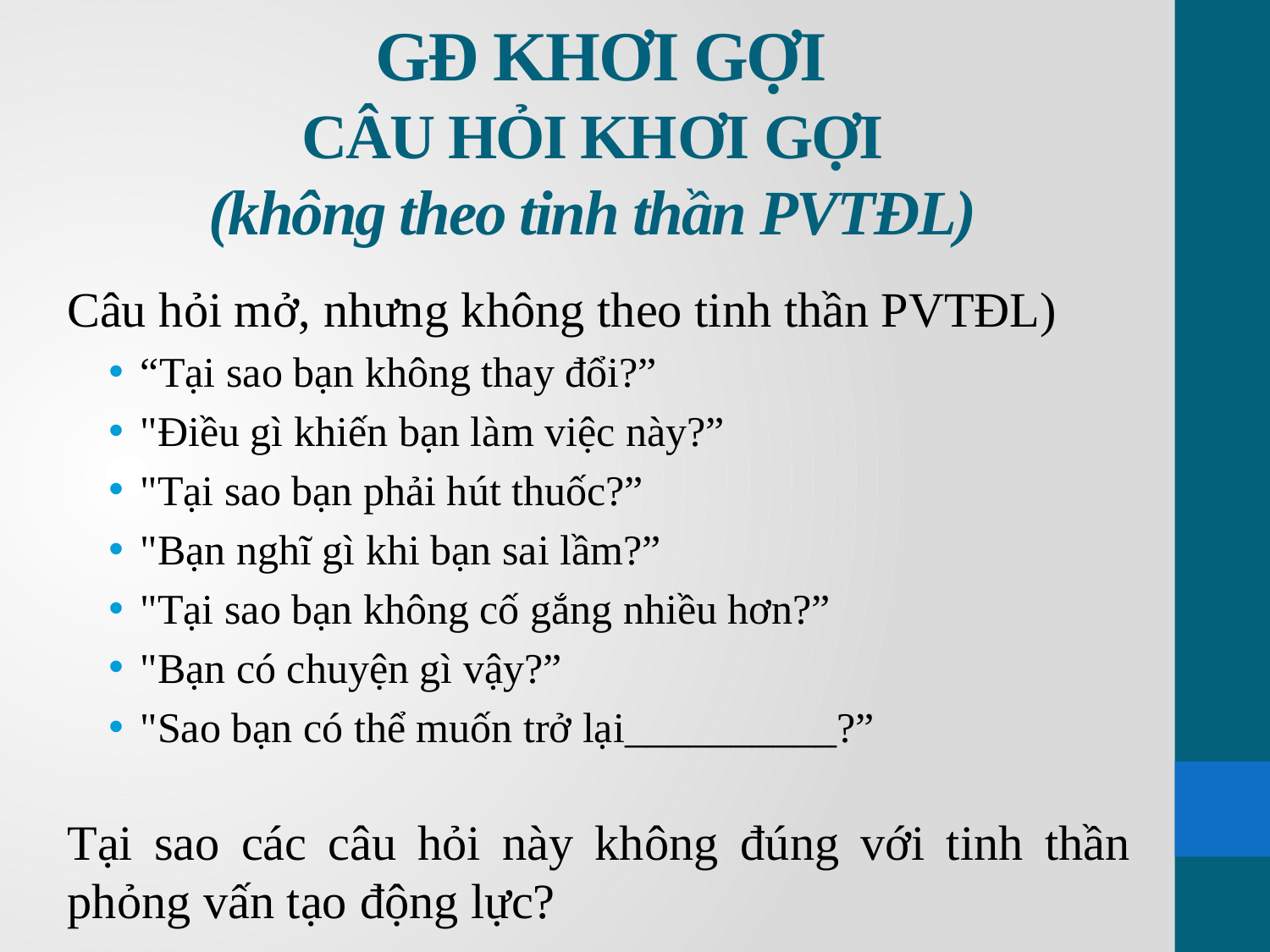

# GĐ KHƠI GỢI CÂU HỎI KHƠI GỢI (không theo tinh thần PVTĐL)
Câu hỏi mở, nhưng không theo tinh thần PVTĐL)
“Tại sao bạn không thay đổi?”
"Điều gì khiến bạn làm việc này?”
"Tại sao bạn phải hút thuốc?”
"Bạn nghĩ gì khi bạn sai lầm?”
"Tại sao bạn không cố gắng nhiều hơn?”
"Bạn có chuyện gì vậy?”
"Sao bạn có thể muốn trở lại__________?”

Tại sao các câu hỏi này không đúng với tinh thần phỏng vấn tạo động lực?